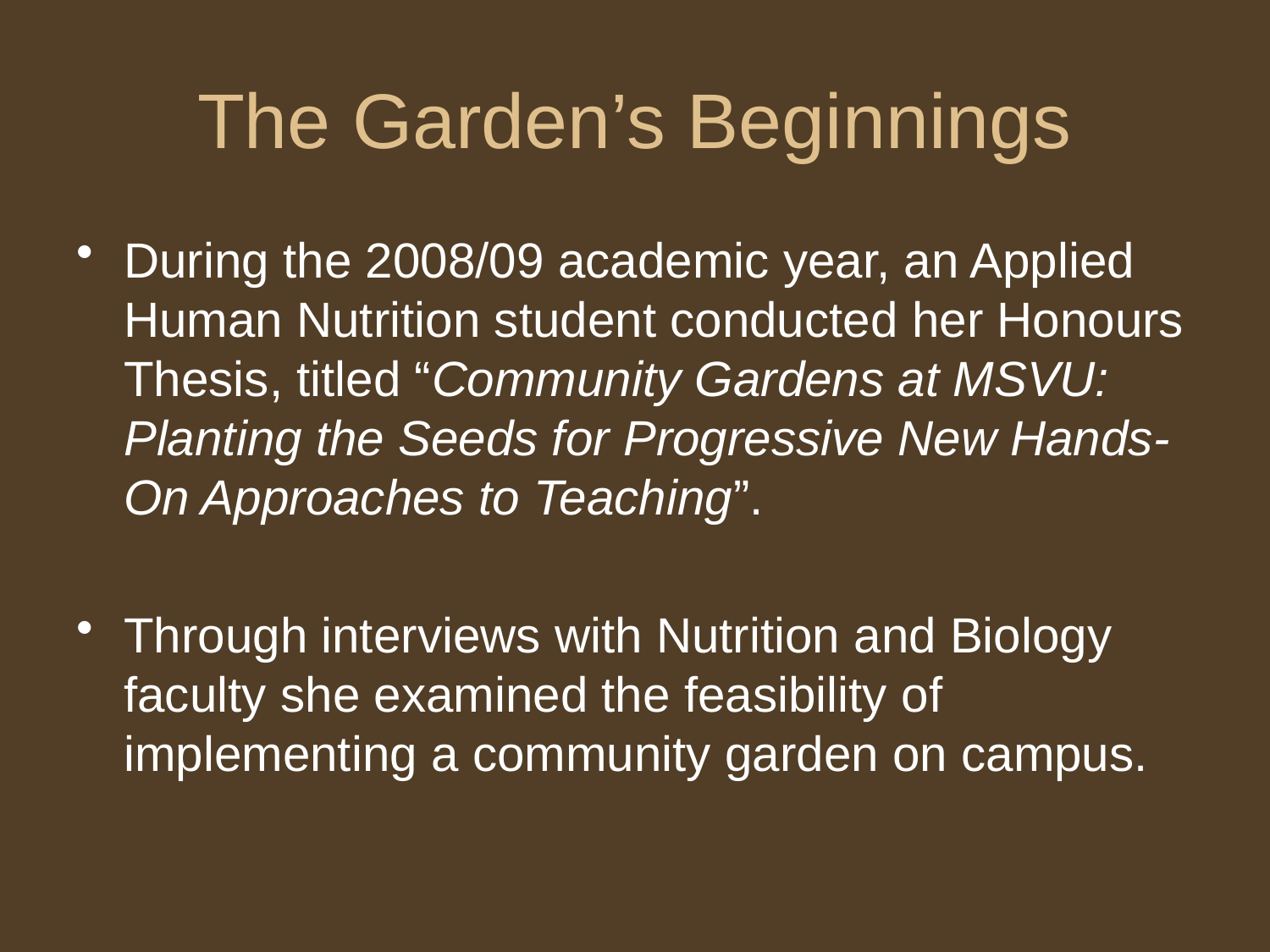

# The Garden’s Beginnings
During the 2008/09 academic year, an Applied Human Nutrition student conducted her Honours Thesis, titled “Community Gardens at MSVU: Planting the Seeds for Progressive New Hands-On Approaches to Teaching”.

Through interviews with Nutrition and Biology faculty she examined the feasibility of implementing a community garden on campus.